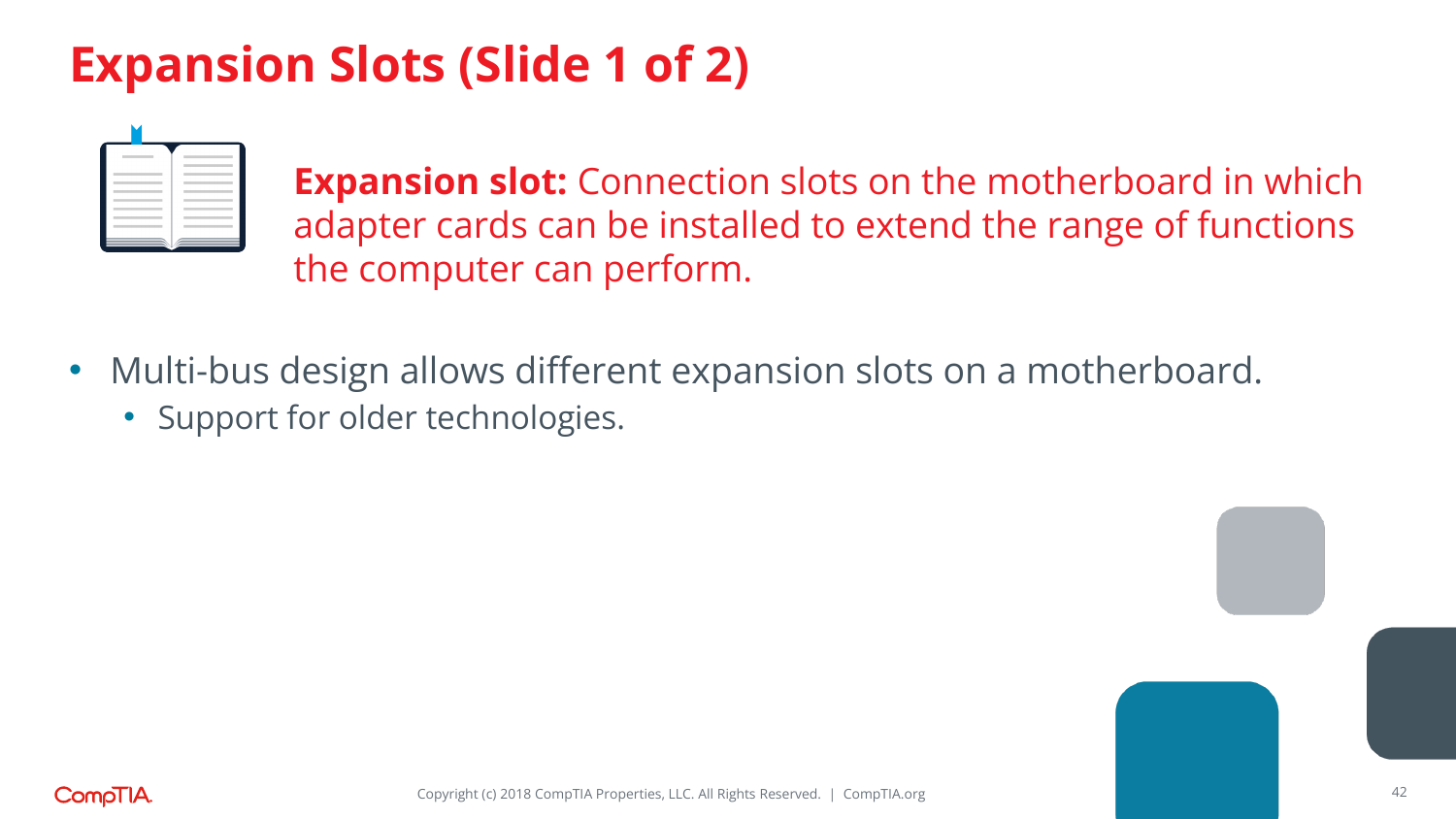

# Expansion Slots (Slide 1 of 2)
Expansion slot: Connection slots on the motherboard in which adapter cards can be installed to extend the range of functions the computer can perform.
Multi-bus design allows different expansion slots on a motherboard.
Support for older technologies.
42